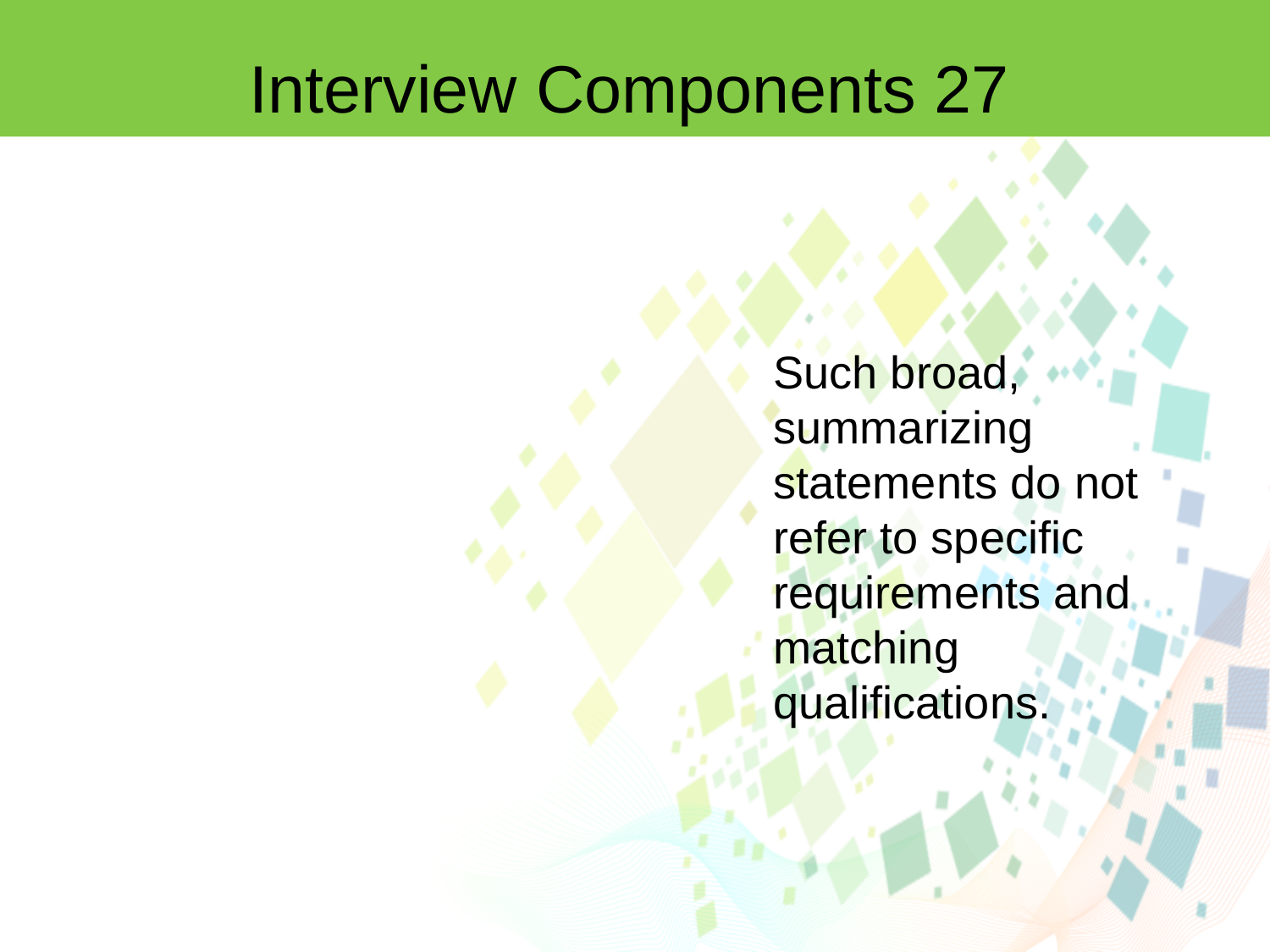

Interview Components 27
Such broad, summarizing statements do not refer to specific requirements and
matching qualifications.